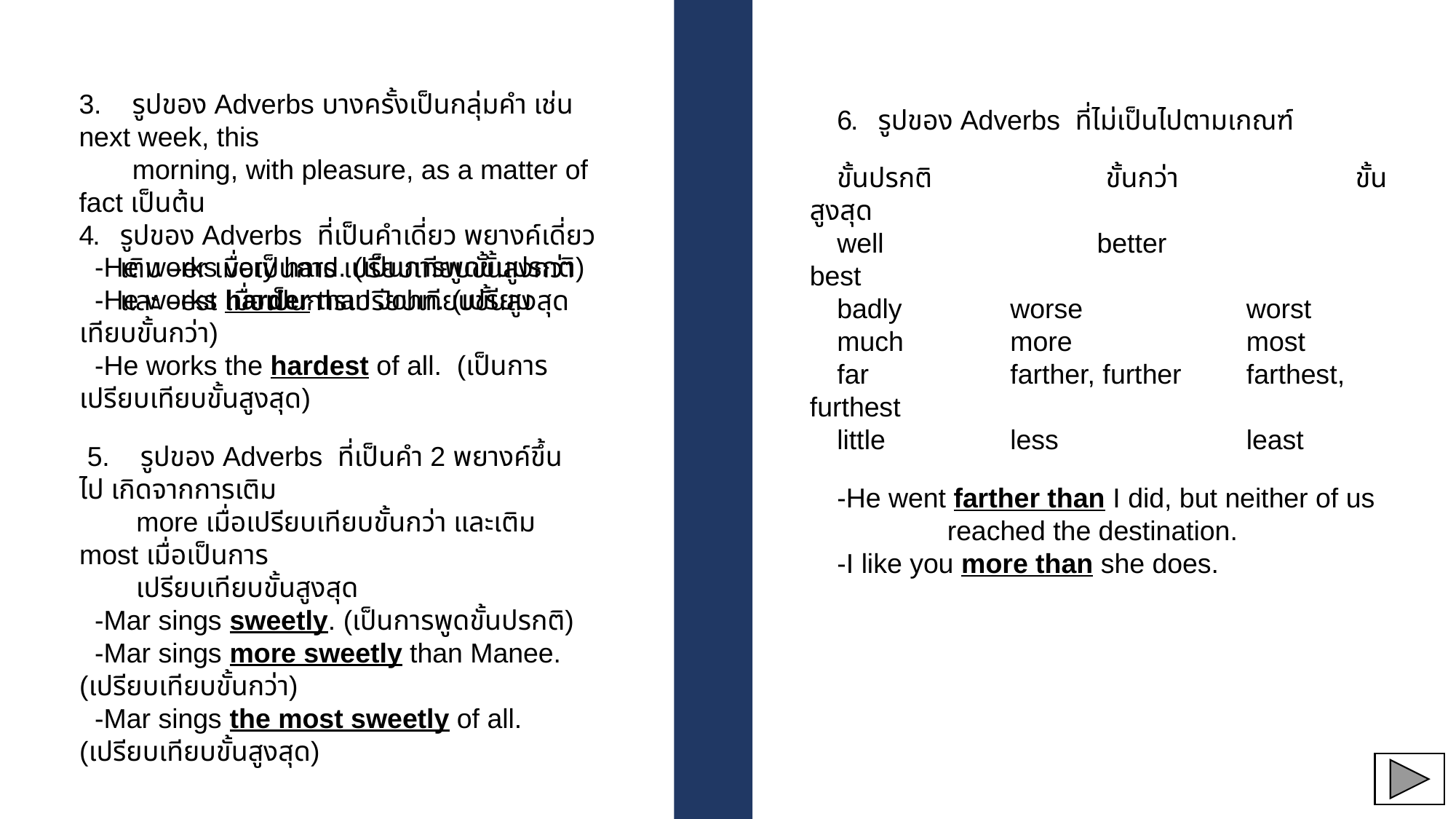

3.    รูปของ Adverbs บางครั้งเป็นกลุ่มคำ เช่น next week, this
       morning, with pleasure, as a matter of fact เป็นต้น
รูปของ Adverbs  ที่เป็นคำเดี่ยว พยางค์เดี่ยว เติม –er เมื่อเป็นการ เปรียบเทียบขั้นสูงกว่าและ –est เมื่อเป็นการเปรียบเทียบขั้นสูงสุด

รูปของ Adverbs  ที่ไม่เป็นไปตามเกณฑ์

   	ขั้นปรกติ	           ขั้นกว่า	         	ขั้นสูงสุด
	well                            better		best
	badly 	            worse		worst
	much	            more 		most
	far	            farther, further	farthest, furthest
	little	            less		least

	-He went farther than I did, but neither of us
                  reached the destination.
	-I like you more than she does.

  -He works very hard. (เป็นการพูดขั้นปรกติ)
  -He works harder than John. (เปรียบเทียบขั้นกว่า)
  -He works the hardest of all.  (เป็นการเปรียบเทียบขั้นสูงสุด)
 5.    รูปของ Adverbs  ที่เป็นคำ 2 พยางค์ขึ้นไป เกิดจากการเติม
        more เมื่อเปรียบเทียบขั้นกว่า และเติม  most เมื่อเป็นการ
        เปรียบเทียบขั้นสูงสุด
  -Mar sings sweetly. (เป็นการพูดขั้นปรกติ)
  -Mar sings more sweetly than Manee. (เปรียบเทียบขั้นกว่า)
  -Mar sings the most sweetly of all. (เปรียบเทียบขั้นสูงสุด)